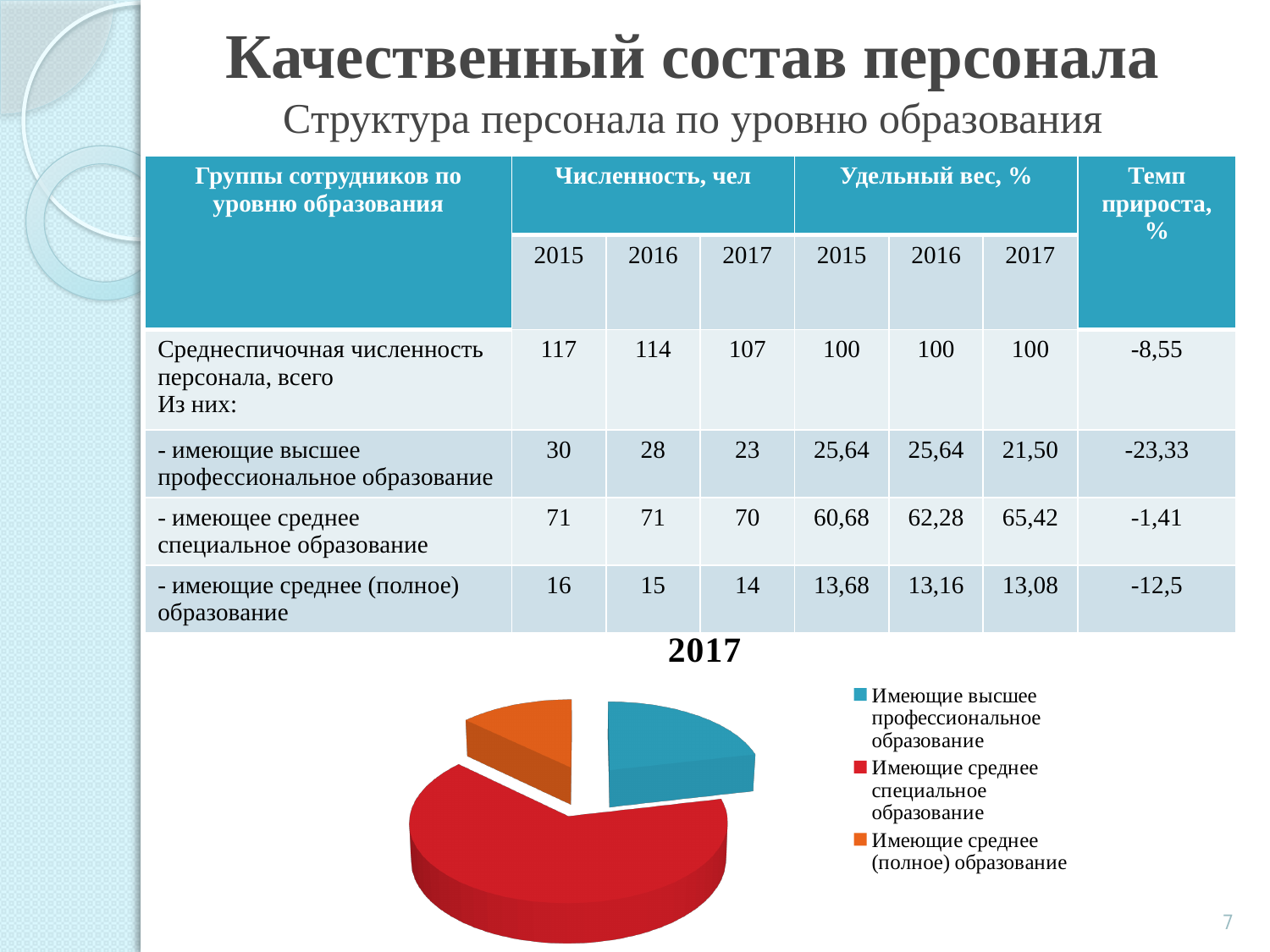

# Качественный состав персонала Структура персонала по уровню образования
| Группы сотрудников по уровню образования | Численность, чел |  |  | Удельный вес, % |  |  | Темп прироста,% |
| --- | --- | --- | --- | --- | --- | --- | --- |
|  | 2015 | 2016 | 2017 | 2015 | 2016 | 2017 |  |
| Среднеспичочная численность персонала, всего Из них: | 117 | 114 | 107 | 100 | 100 | 100 | -8,55 |
| - имеющие высшее профессиональное образование | 30 | 28 | 23 | 25,64 | 25,64 | 21,50 | -23,33 |
| - имеющее среднее специальное образование | 71 | 71 | 70 | 60,68 | 62,28 | 65,42 | -1,41 |
| - имеющие среднее (полное) образование | 16 | 15 | 14 | 13,68 | 13,16 | 13,08 | -12,5 |

[unsupported chart]

7